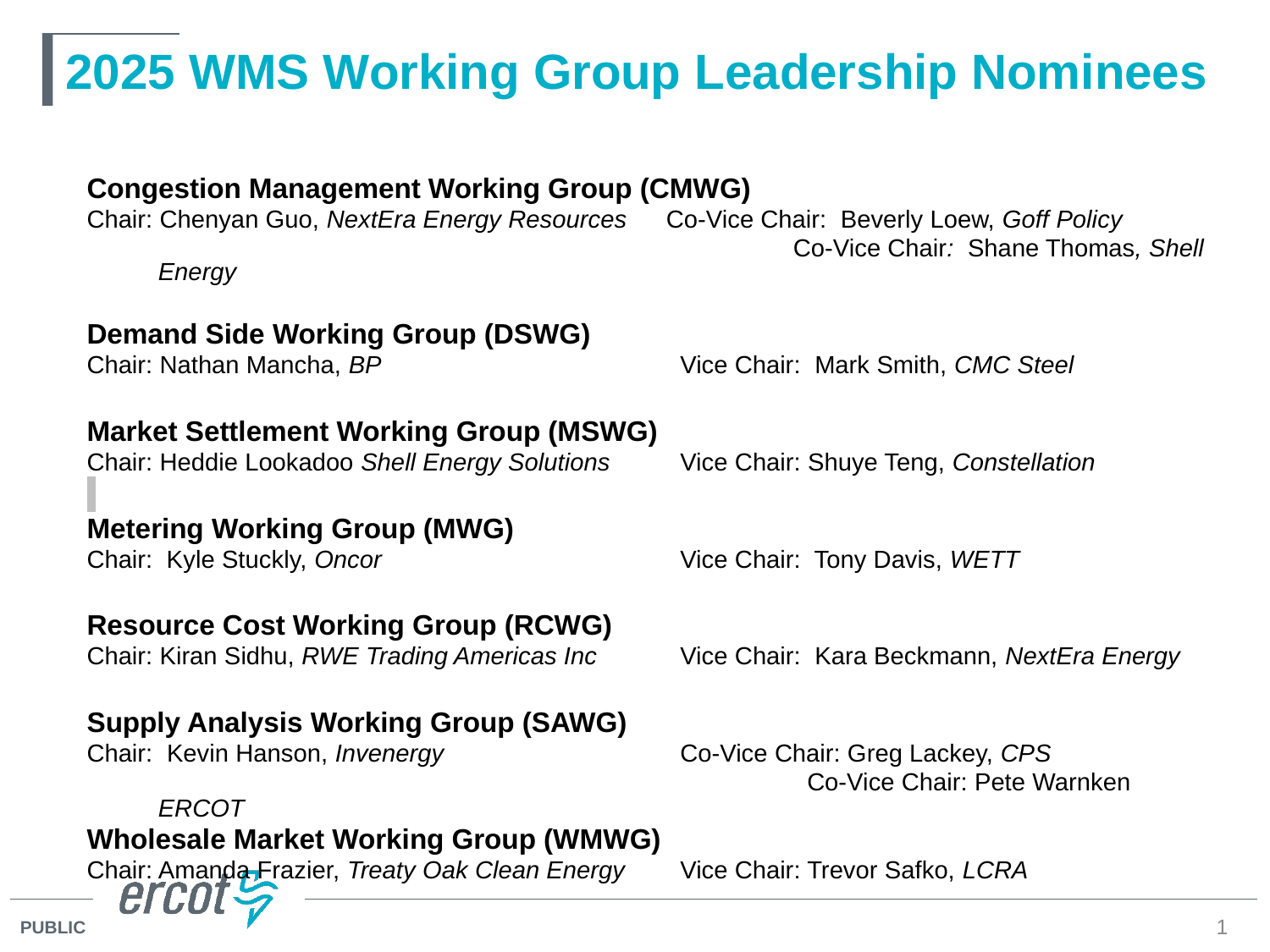

# 2025 WMS Working Group Leadership Nominees

Congestion Management Working Group (CMWG)
Chair: Chenyan Guo, NextEra Energy Resources	Co-Vice Chair:  Beverly Loew, Goff Policy
					          	Co-Vice Chair:  Shane Thomas, Shell Energy

Demand Side Working Group (DSWG)
Chair: Nathan Mancha, BP			  Vice Chair:  Mark Smith, CMC Steel

Market Settlement Working Group (MSWG)
Chair: Heddie Lookadoo Shell Energy Solutions 	  Vice Chair: Shuye Teng, Constellation

Metering Working Group (MWG)
Chair:  Kyle Stuckly, Oncor			  Vice Chair:  Tony Davis, WETT

Resource Cost Working Group (RCWG)
Chair: Kiran Sidhu, RWE Trading Americas Inc	  Vice Chair:  Kara Beckmann, NextEra Energy

Supply Analysis Working Group (SAWG)
Chair:  Kevin Hanson, Invenergy		  Co-Vice Chair: Greg Lackey, CPS
						  Co-Vice Chair: Pete Warnken ERCOT
Wholesale Market Working Group (WMWG)
Chair: Amanda Frazier, Treaty Oak Clean Energy  	  Vice Chair: Trevor Safko, LCRA
1